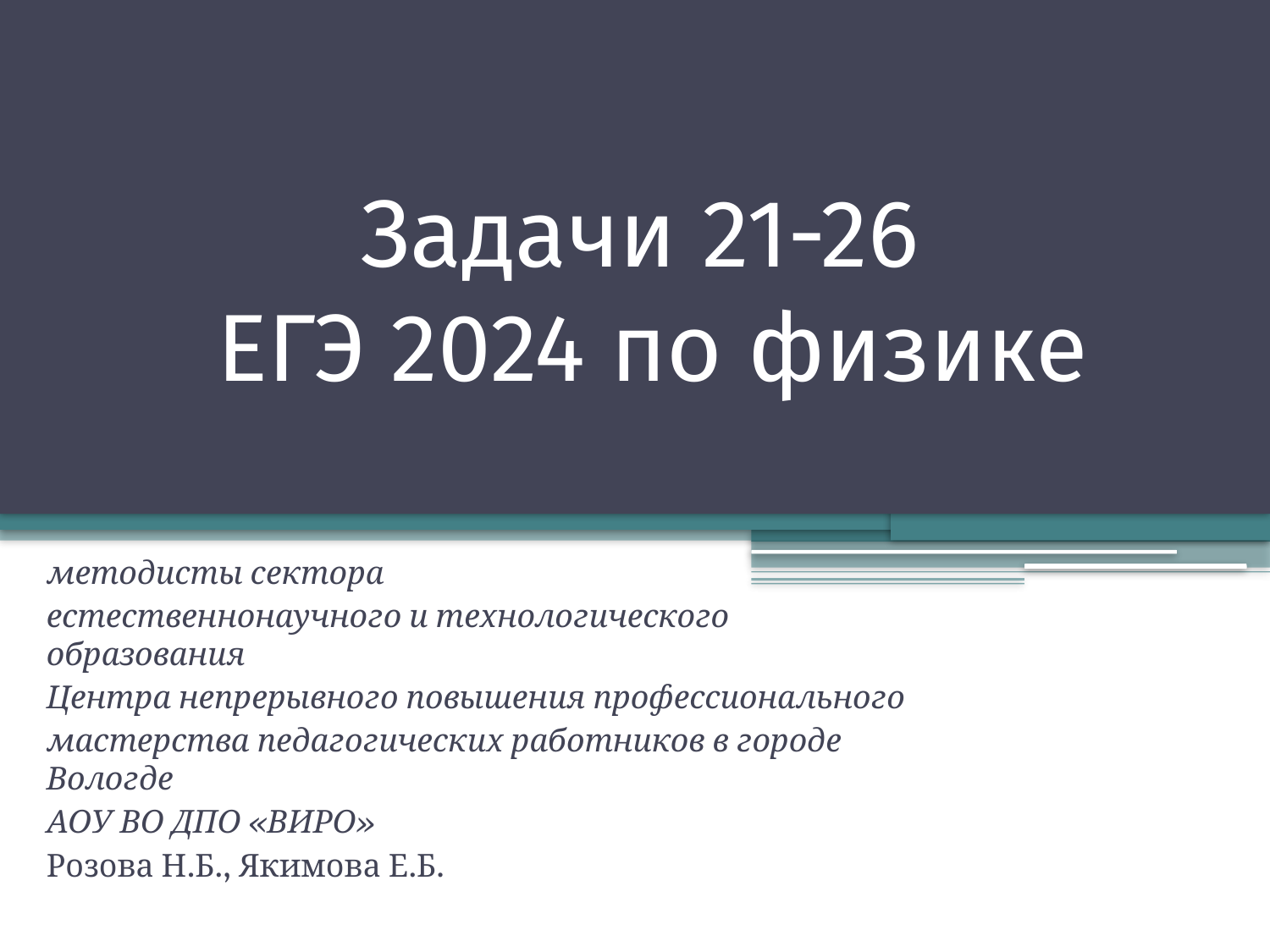

# Задачи 21-26 ЕГЭ 2024 по физике
методисты сектора
естественнонаучного и технологического образования
Центра непрерывного повышения профессионального
мастерства педагогических работников в городе Вологде
АОУ ВО ДПО «ВИРО»
Розова Н.Б., Якимова Е.Б.